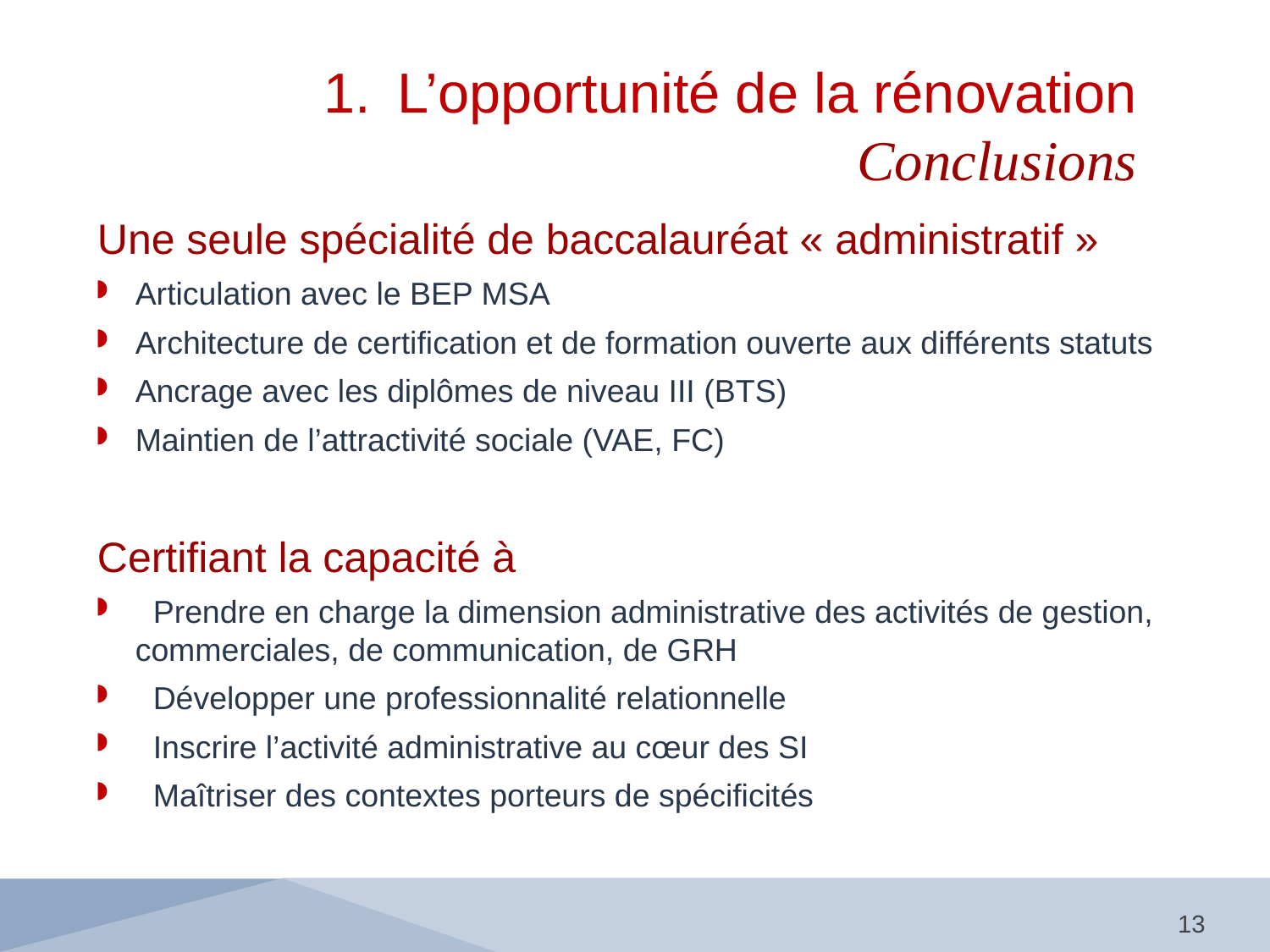

L’opportunité de la rénovation
Conclusions

Une seule spécialité de baccalauréat « administratif »
Articulation avec le BEP MSA
Architecture de certification et de formation ouverte aux différents statuts
Ancrage avec les diplômes de niveau III (BTS)
Maintien de l’attractivité sociale (VAE, FC)

Certifiant la capacité à
  Prendre en charge la dimension administrative des activités de gestion, commerciales, de communication, de GRH
  Développer une professionnalité relationnelle
  Inscrire l’activité administrative au cœur des SI
  Maîtriser des contextes porteurs de spécificités
13